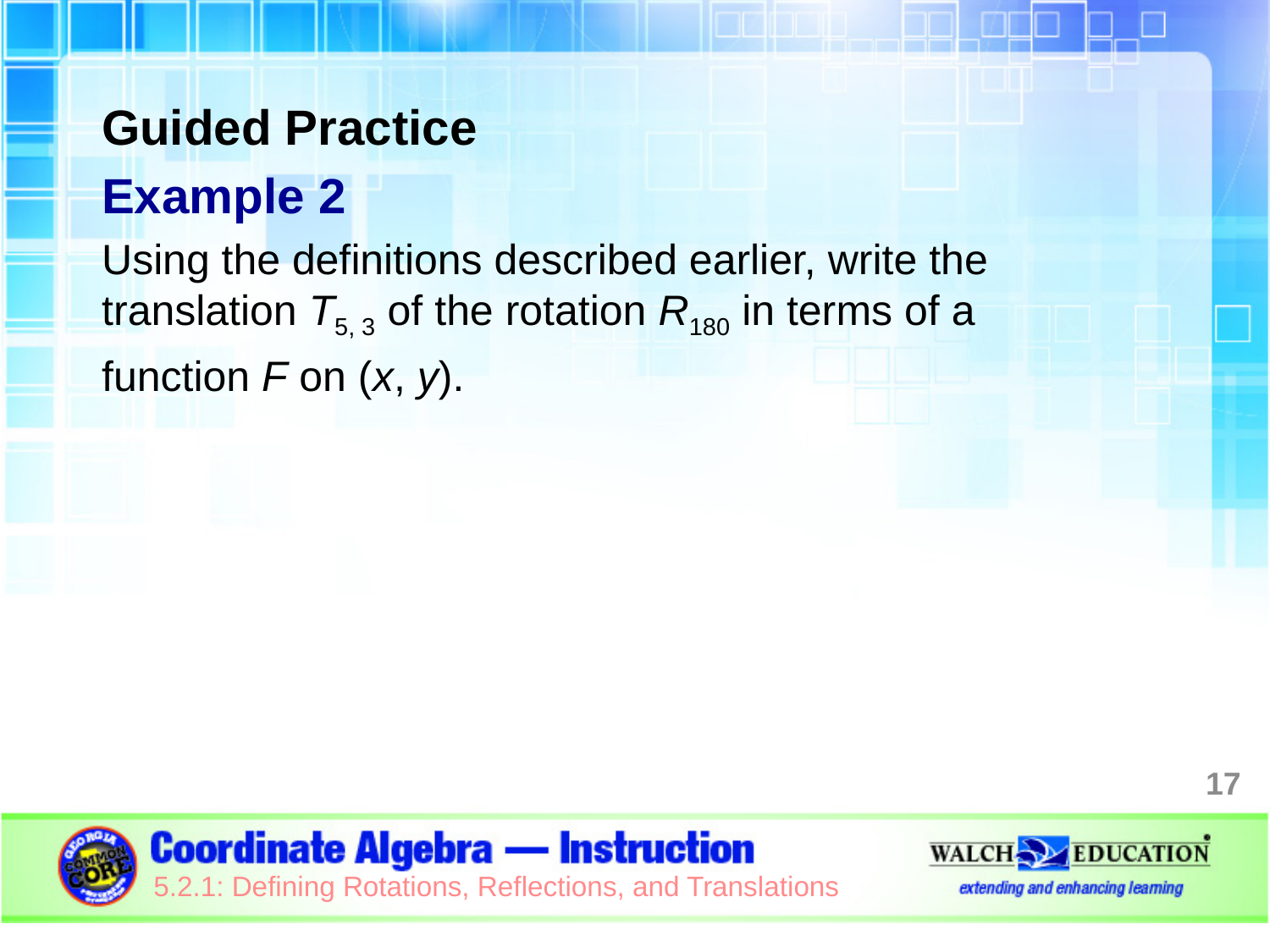

Guided Practice
Example 2
Using the definitions described earlier, write the translation T5, 3 of the rotation R180 in terms of a
function F on (x, y).
17
5.2.1: Defining Rotations, Reflections, and Translations